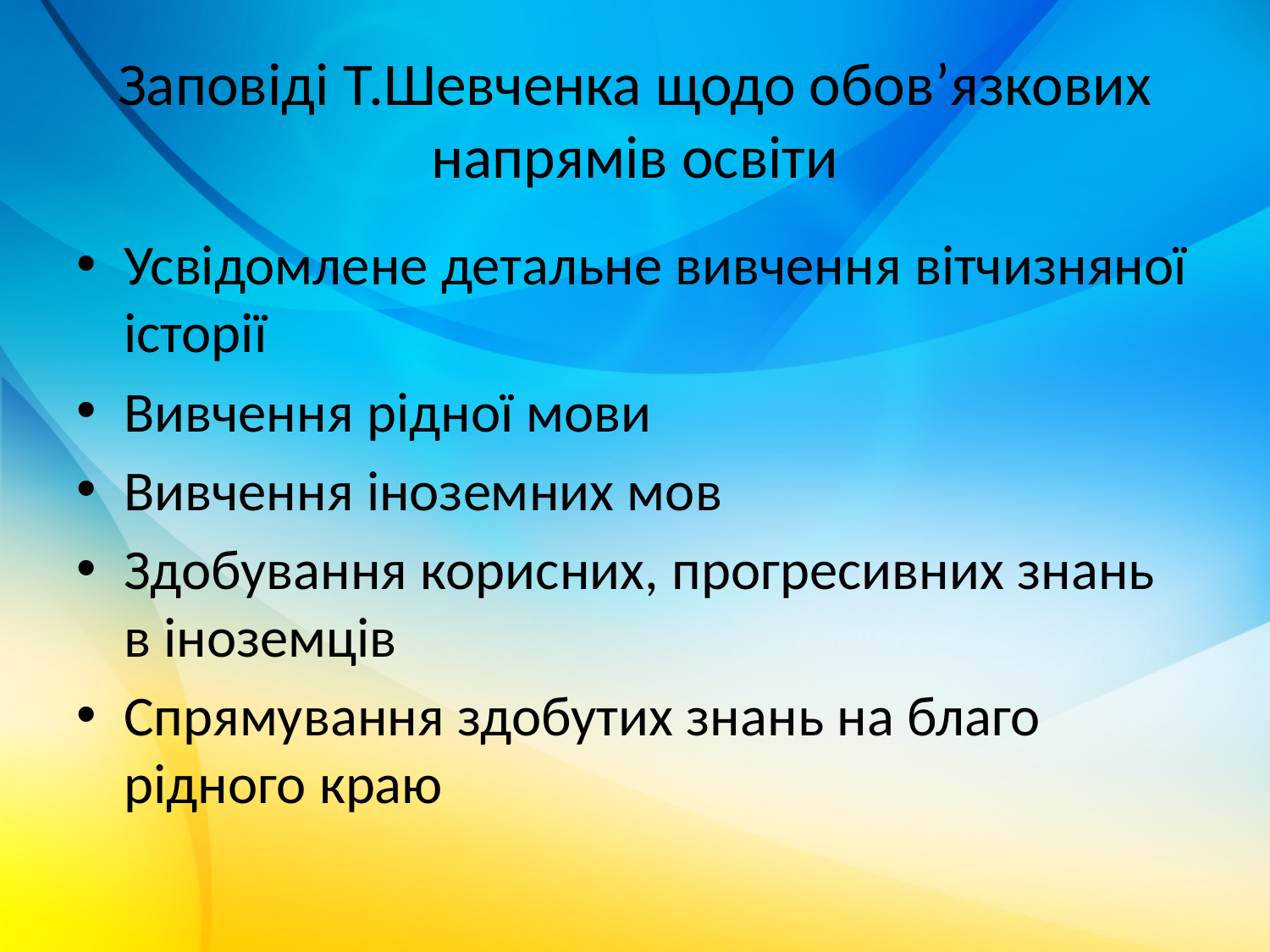

# Заповіді Т.Шевченка щодо обов’язкових напрямів освіти
Усвідомлене детальне вивчення вітчизняної історії
Вивчення рідної мови
Вивчення іноземних мов
Здобування корисних, прогресивних знань в іноземців
Спрямування здобутих знань на благо рідного краю